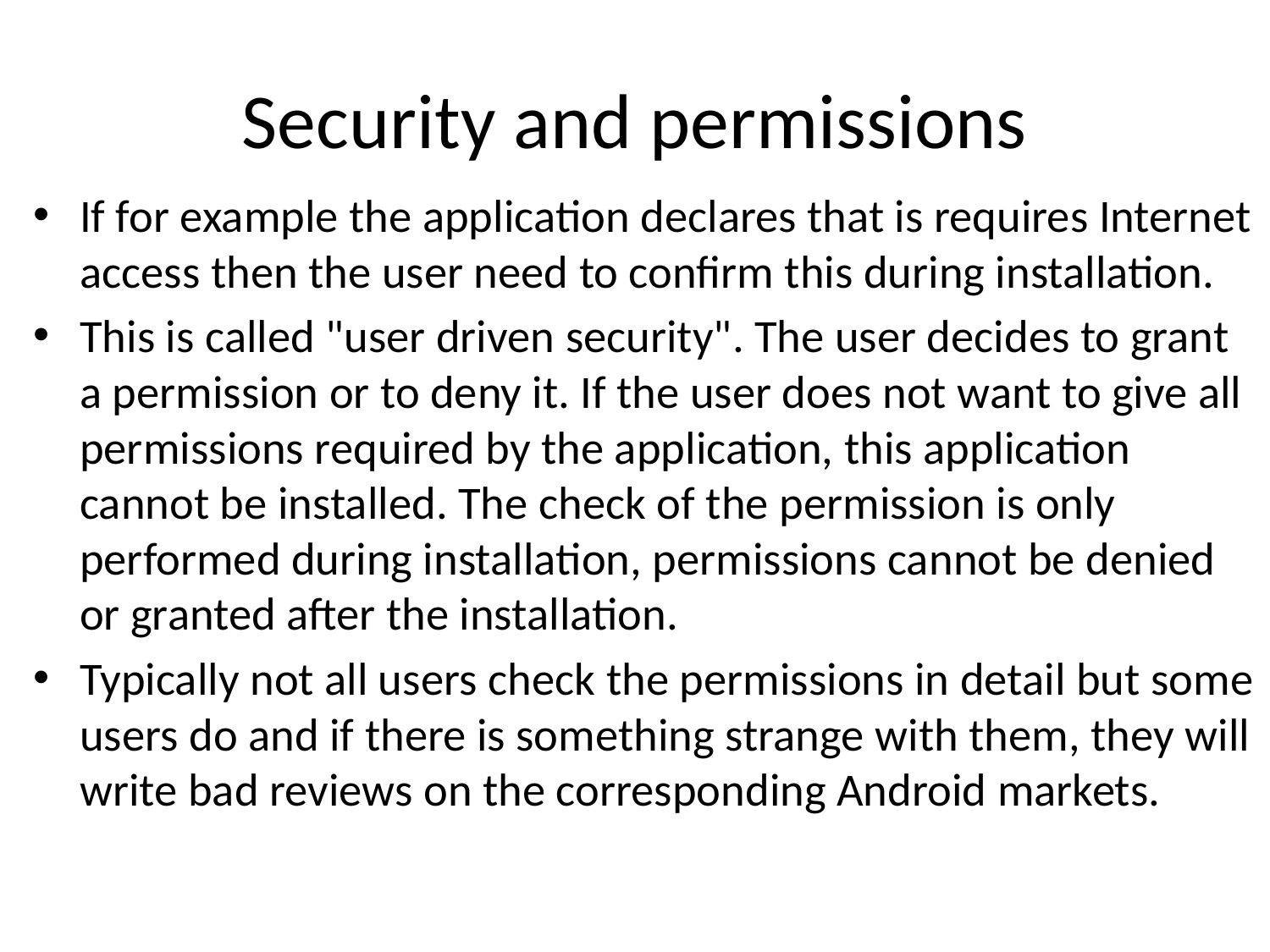

# Security and permissions
If for example the application declares that is requires Internet access then the user need to confirm this during installation.
This is called "user driven security". The user decides to grant a permission or to deny it. If the user does not want to give all permissions required by the application, this application cannot be installed. The check of the permission is only performed during installation, permissions cannot be denied or granted after the installation.
Typically not all users check the permissions in detail but some users do and if there is something strange with them, they will write bad reviews on the corresponding Android markets.